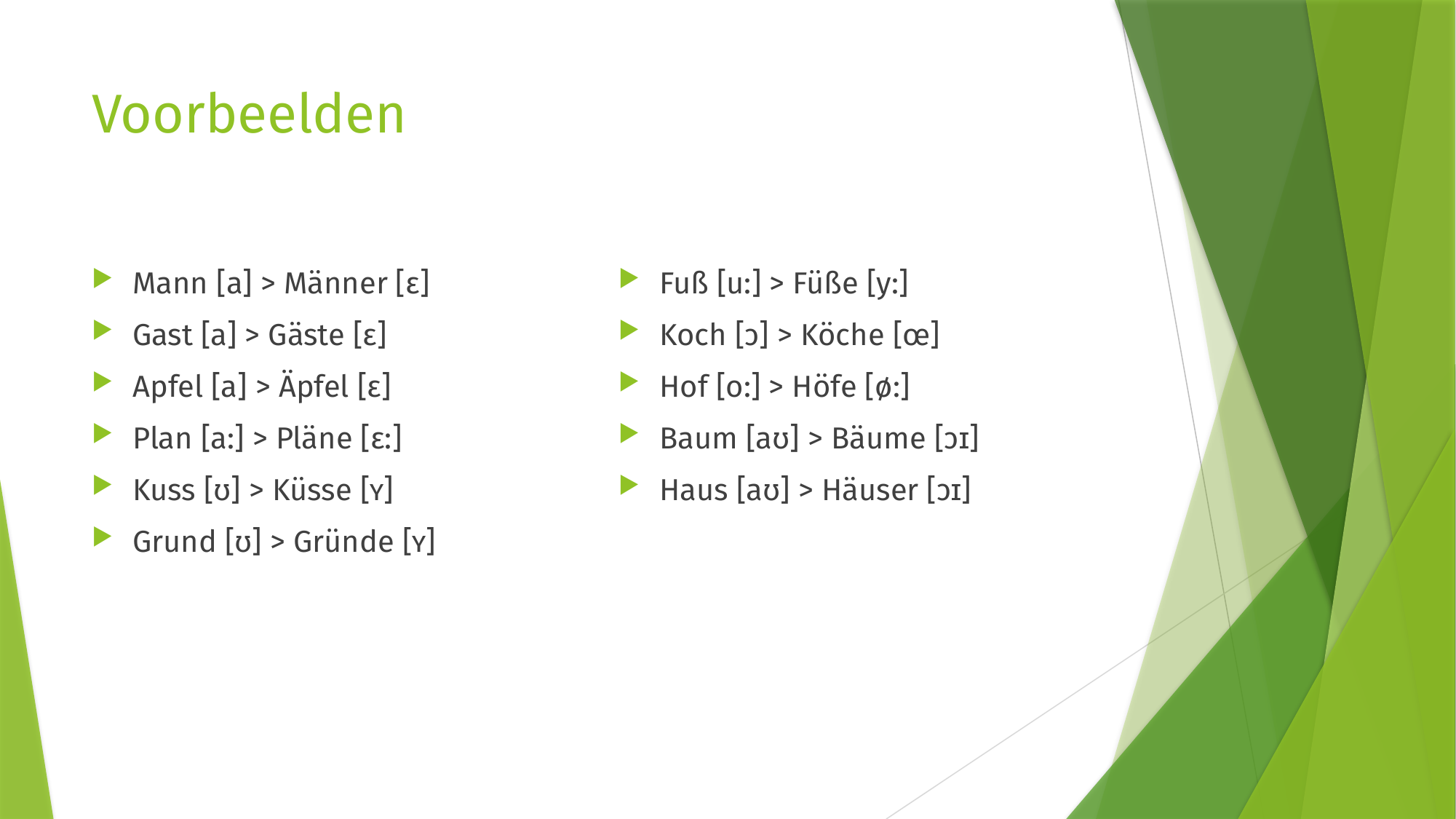

# Voorbeelden
Mann [a] > Männer [ɛ]
Gast [a] > Gäste [ɛ]
Apfel [a] > Äpfel [ɛ]
Plan [a:] > Pläne [ɛ:]
Kuss [ʊ] > Küsse [ʏ]
Grund [ʊ] > Gründe [ʏ]

Fuß [u:] > Füße [y:]
Koch [ɔ] > Köche [œ]
Hof [o:] > Höfe [ø:]
Baum [aʊ] > Bäume [ɔɪ]
Haus [aʊ] > Häuser [ɔɪ]